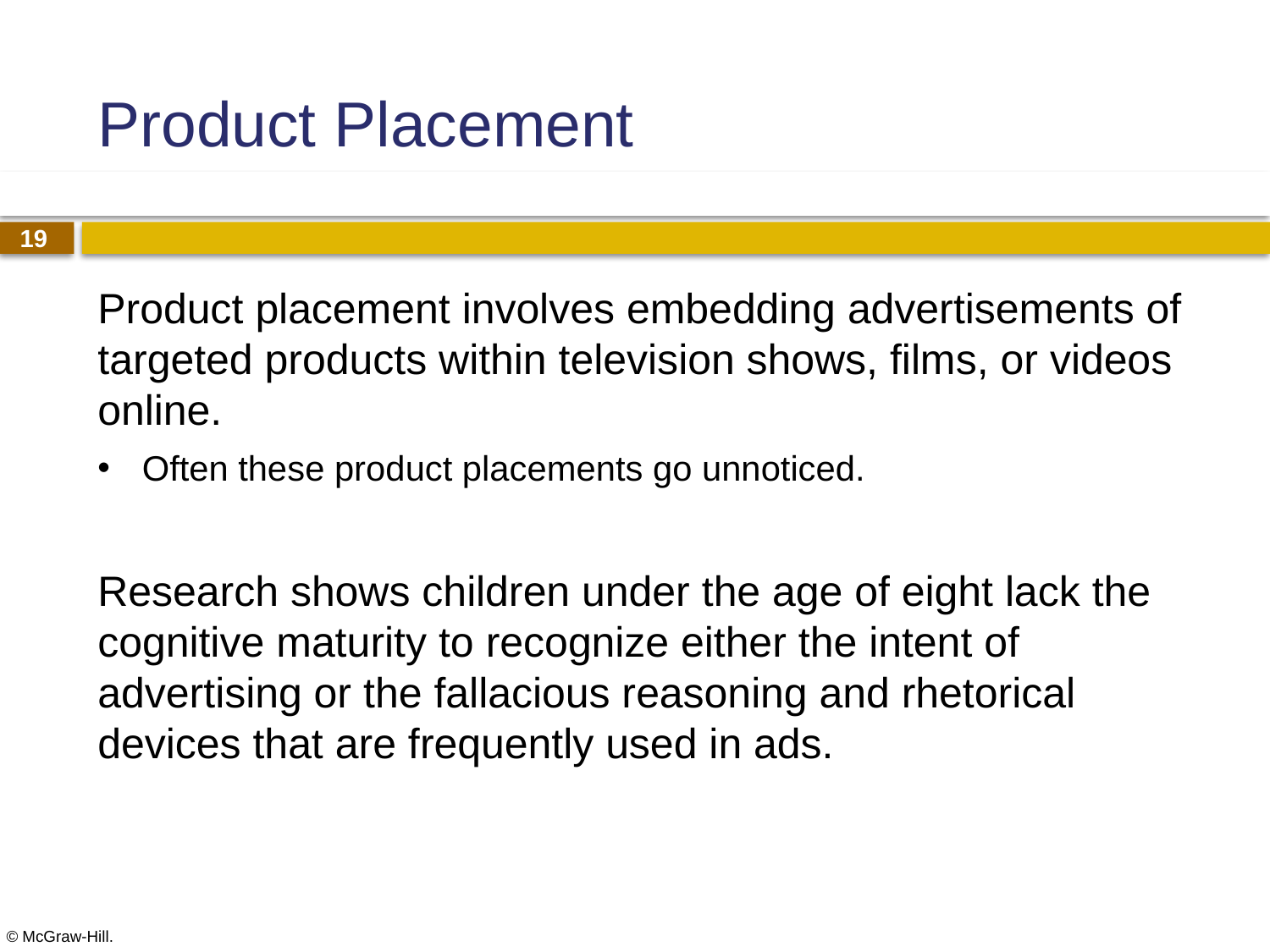

# Product Placement
Product placement involves embedding advertisements of targeted products within television shows, films, or videos online.
Often these product placements go unnoticed.

Research shows children under the age of eight lack the cognitive maturity to recognize either the intent of advertising or the fallacious reasoning and rhetorical devices that are frequently used in ads.